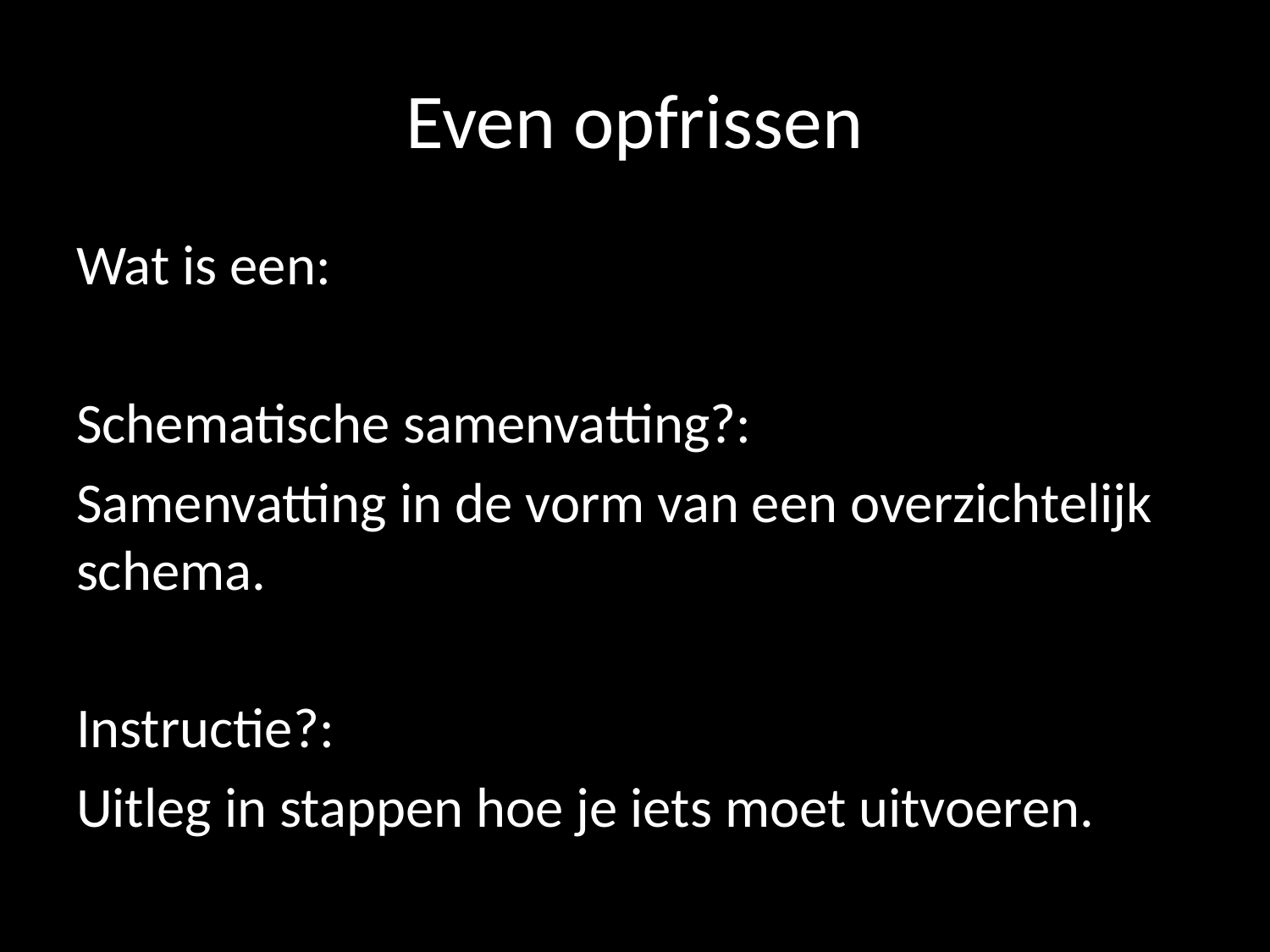

# Even opfrissen
Wat is een:

Schematische samenvatting?:
Samenvatting in de vorm van een overzichtelijk schema.

Instructie?:
Uitleg in stappen hoe je iets moet uitvoeren.